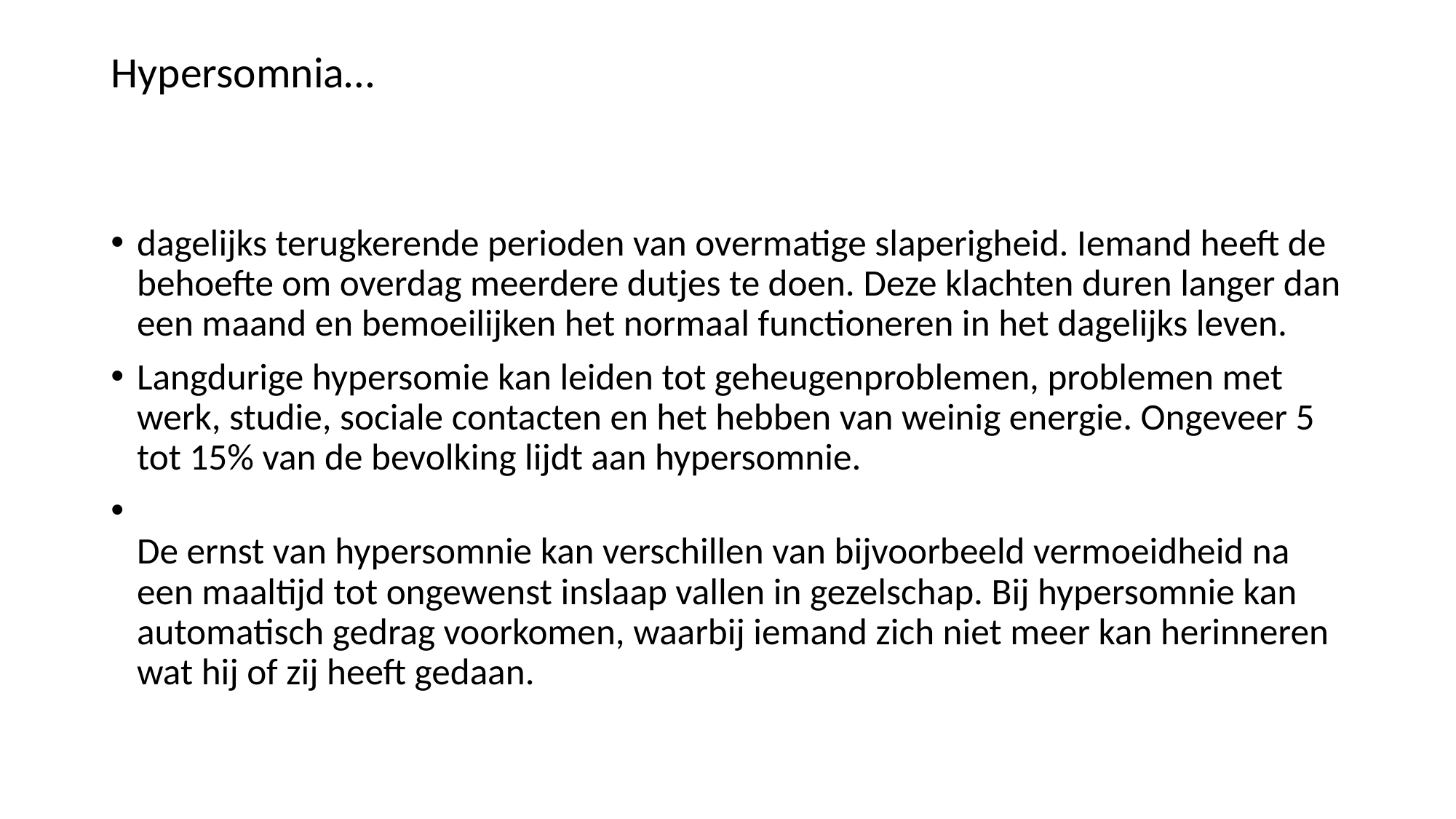

# Hypersomnia…
dagelijks terugkerende perioden van overmatige slaperigheid. Iemand heeft de behoefte om overdag meerdere dutjes te doen. Deze klachten duren langer dan een maand en bemoeilijken het normaal functioneren in het dagelijks leven.
Langdurige hypersomie kan leiden tot geheugenproblemen, problemen met werk, studie, sociale contacten en het hebben van weinig energie. Ongeveer 5 tot 15% van de bevolking lijdt aan hypersomnie.
De ernst van hypersomnie kan verschillen van bijvoorbeeld vermoeidheid na een maaltijd tot ongewenst inslaap vallen in gezelschap. Bij hypersomnie kan automatisch gedrag voorkomen, waarbij iemand zich niet meer kan herinneren wat hij of zij heeft gedaan.